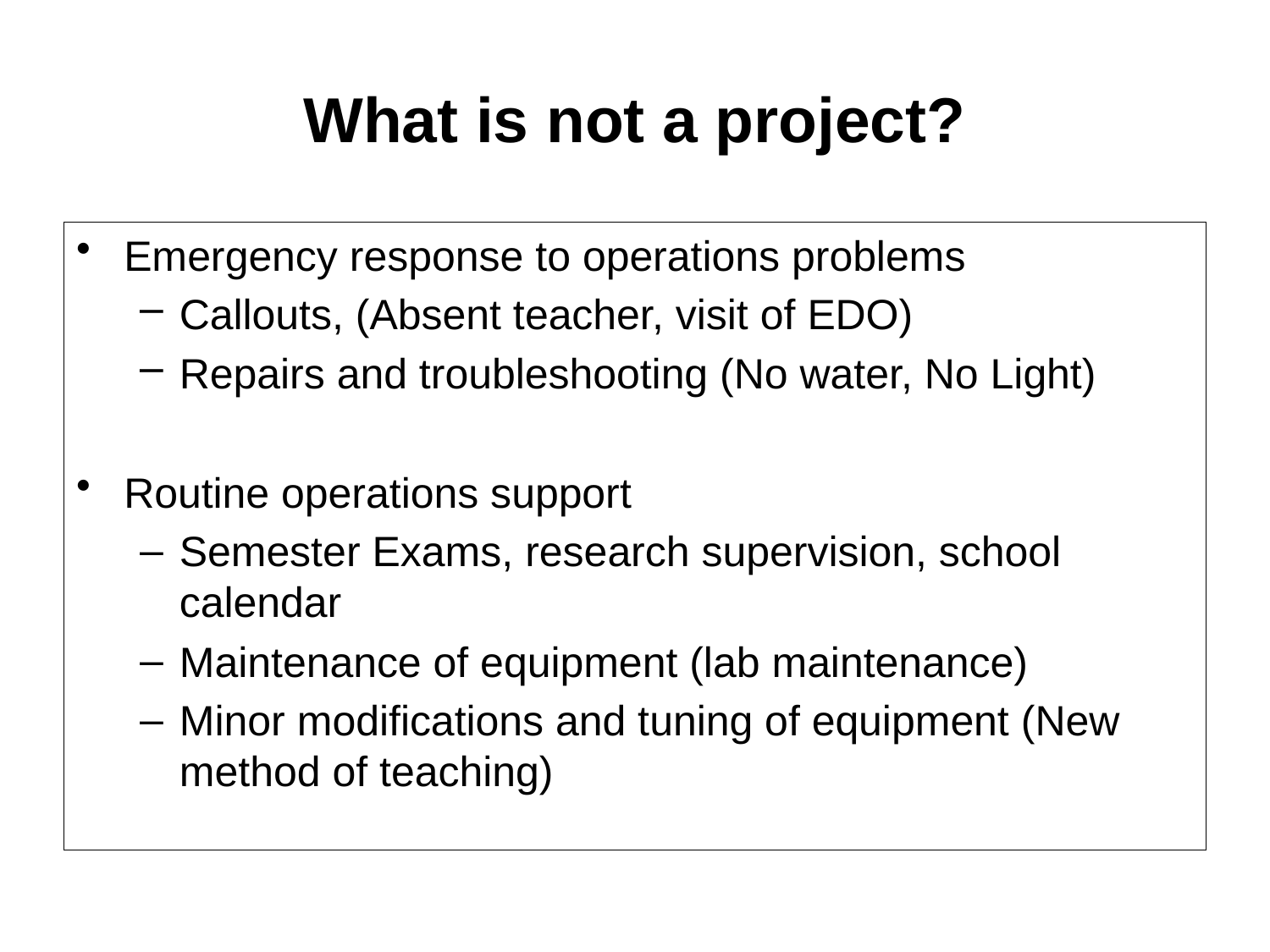

# What is not a project?
Emergency response to operations problems
Callouts, (Absent teacher, visit of EDO)
Repairs and troubleshooting (No water, No Light)

Routine operations support
Semester Exams, research supervision, school calendar
Maintenance of equipment (lab maintenance)
Minor modifications and tuning of equipment (New method of teaching)